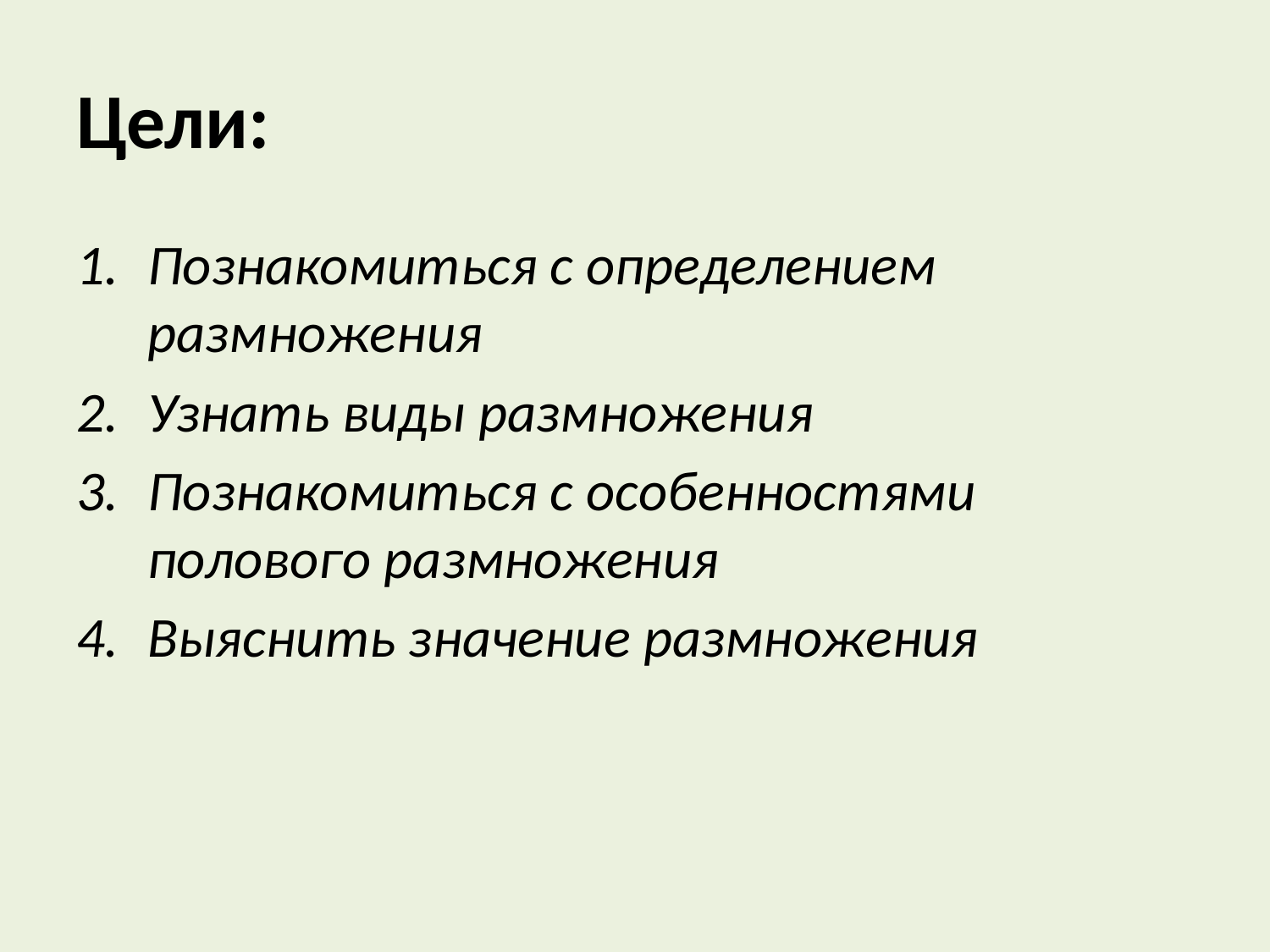

# Цели:
Познакомиться с определением размножения
Узнать виды размножения
Познакомиться с особенностями полового размножения
Выяснить значение размножения